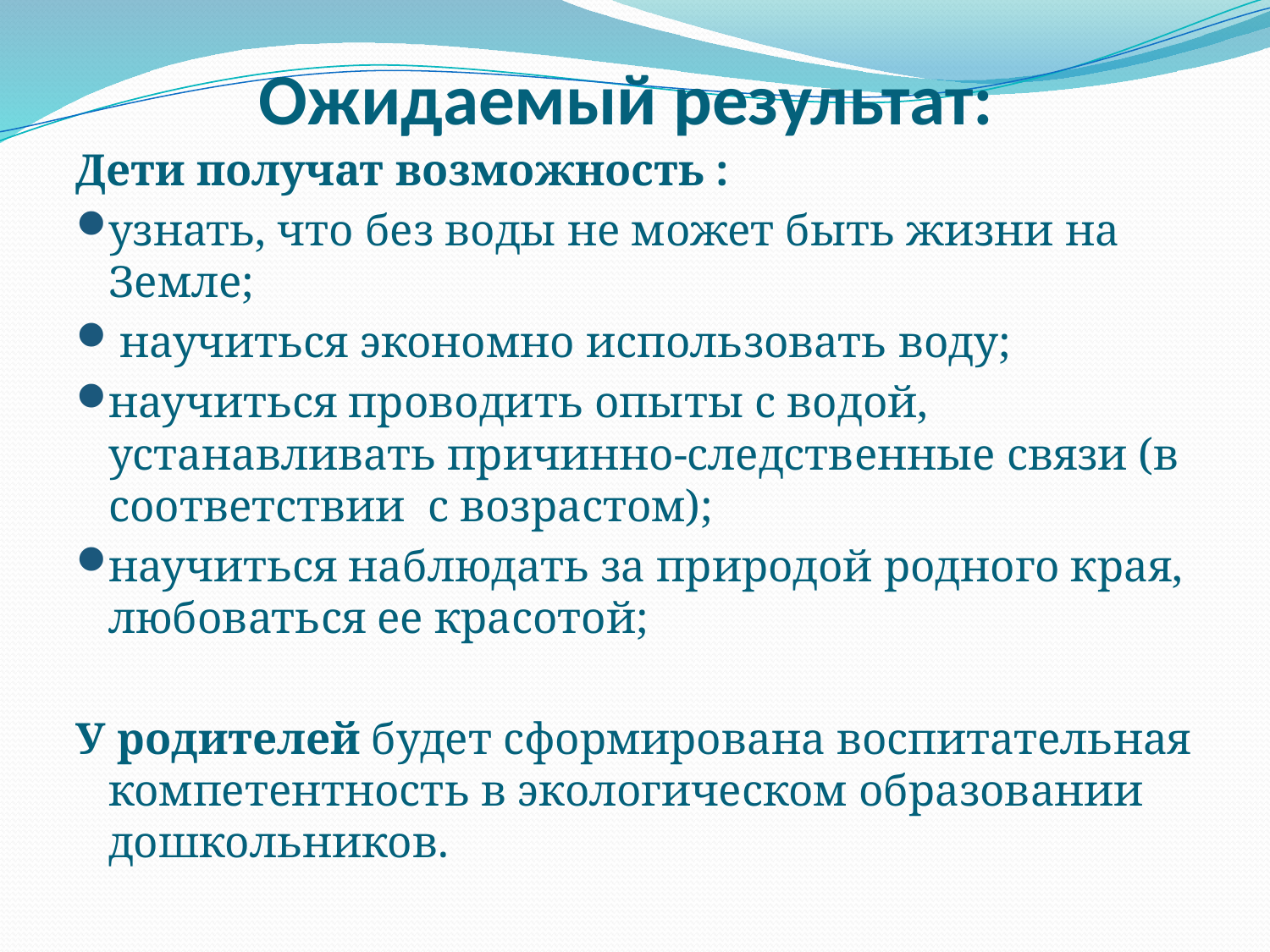

# Ожидаемый результат:
Дети получат возможность :
узнать, что без воды не может быть жизни на Земле;
 научиться экономно использовать воду;
научиться проводить опыты с водой, устанавливать причинно-следственные связи (в соответствии  с возрастом);
научиться наблюдать за природой родного края, любоваться ее красотой;

У родителей будет сформирована воспитательная компетентность в экологическом образовании дошкольников.